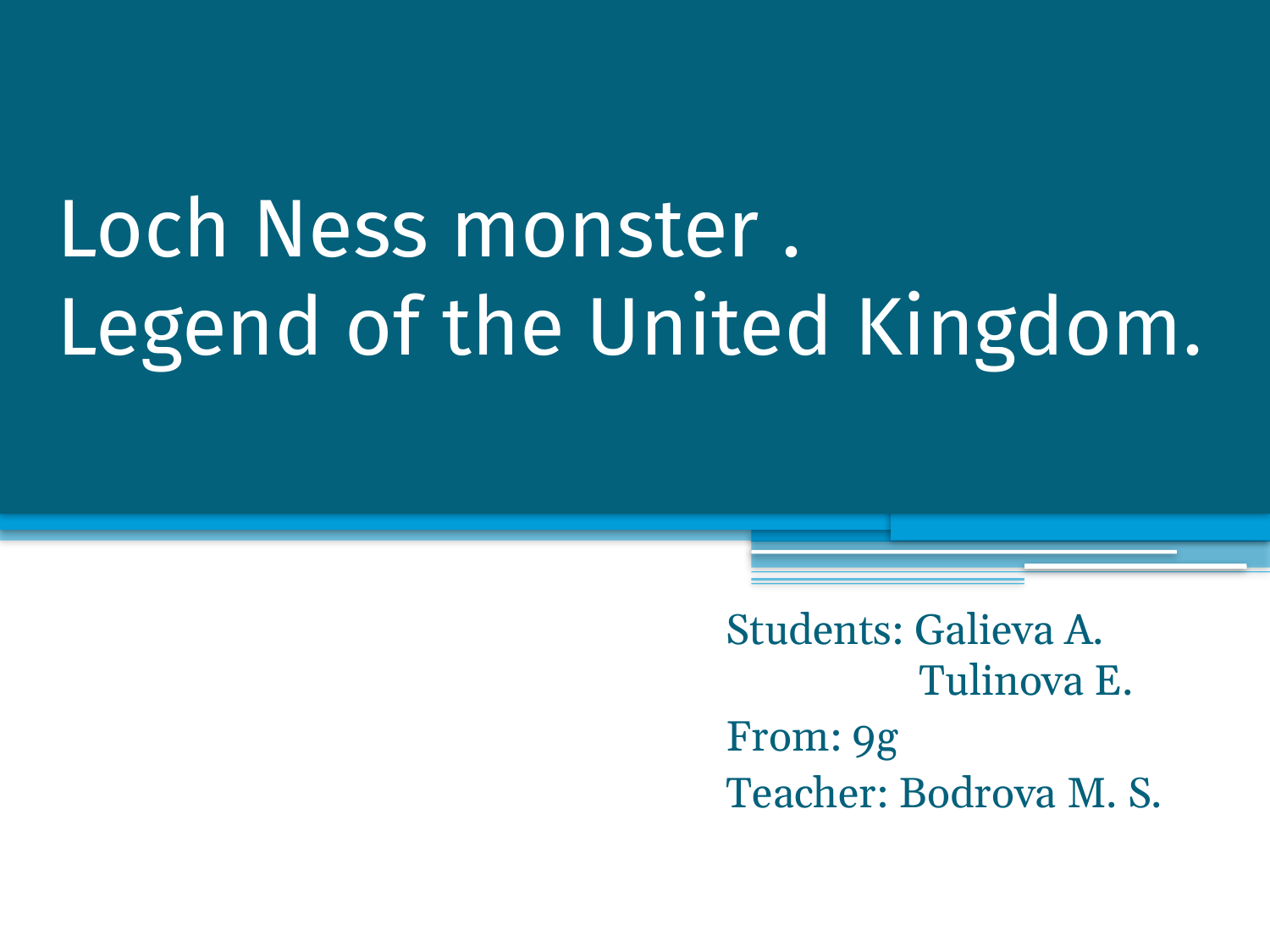

# Loch Ness monster . Legend of the United Kingdom.
Students: Galieva A.
                   Tulinova E.
From: 9g
Teacher: Bodrova M. S.